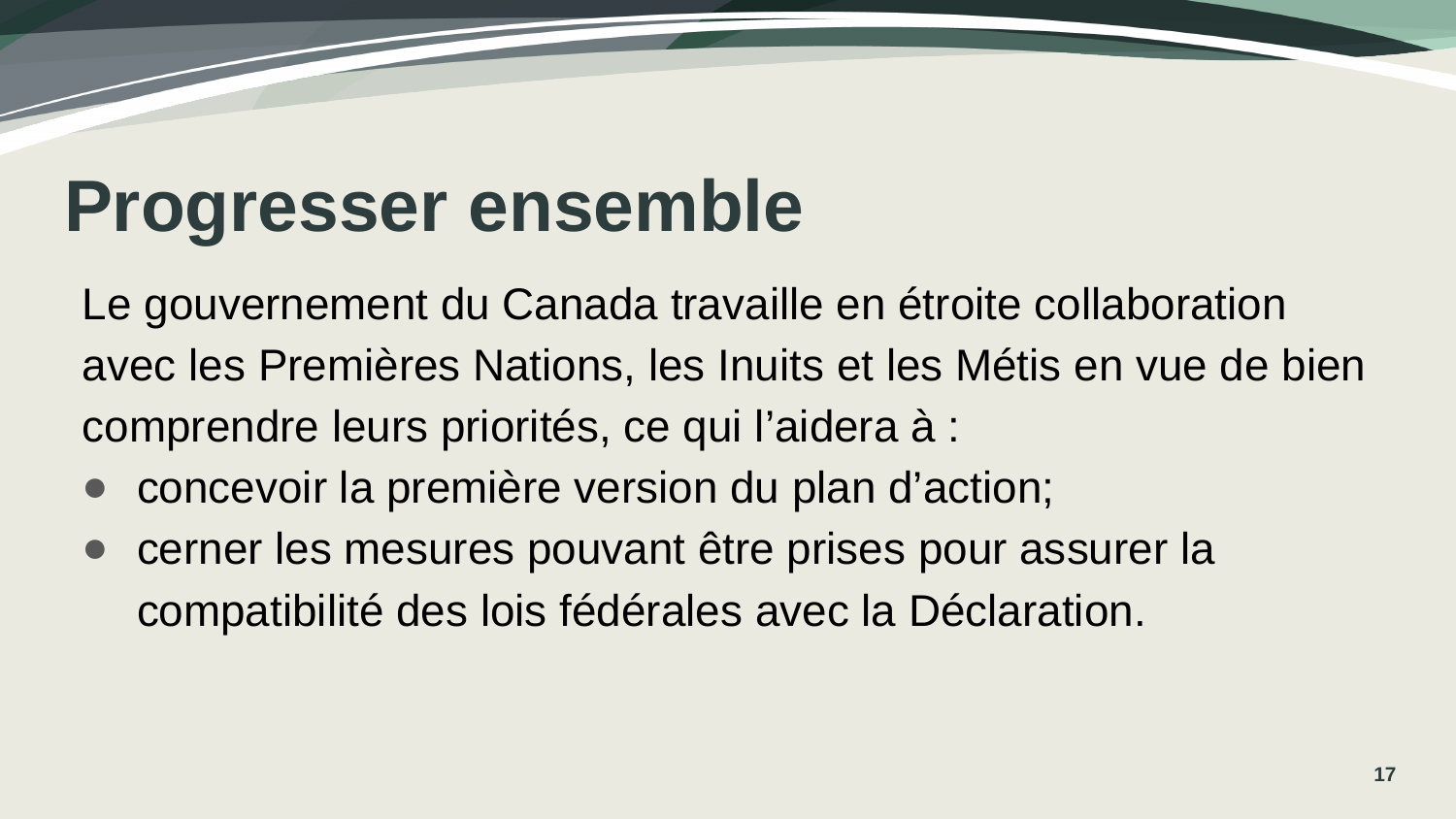

# Progresser ensemble
Le gouvernement du Canada travaille en étroite collaboration avec les Premières Nations, les Inuits et les Métis en vue de bien comprendre leurs priorités, ce qui l’aidera à :
concevoir la première version du plan d’action;
cerner les mesures pouvant être prises pour assurer la compatibilité des lois fédérales avec la Déclaration.

17